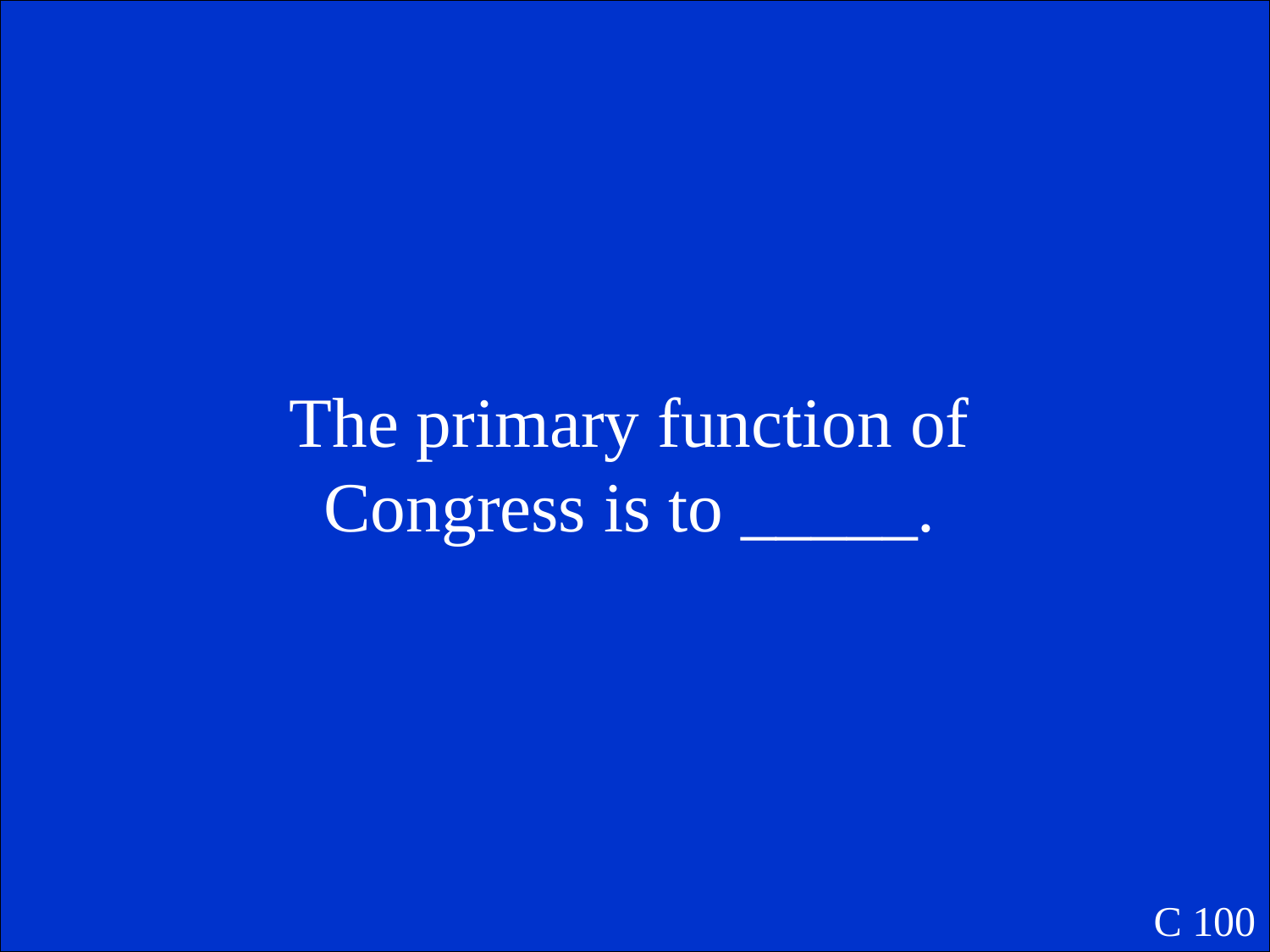

The primary function of Congress is to _____.
C 100